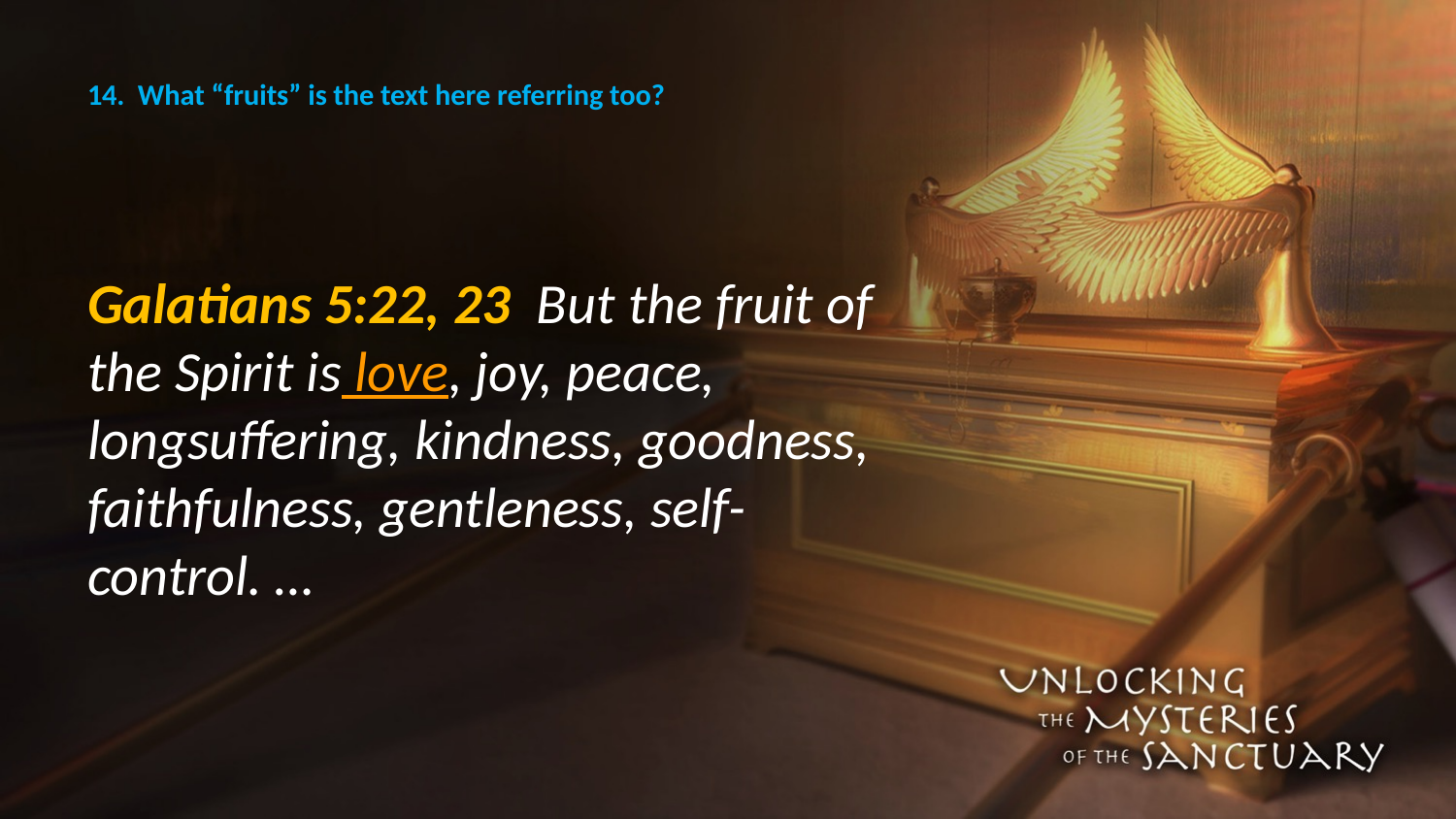

# 14.  What “fruits” is the text here referring too?

Galatians 5:22, 23  But the fruit of the Spirit is love, joy, peace, longsuffering, kindness, goodness, faithfulness, gentleness, self-control. …